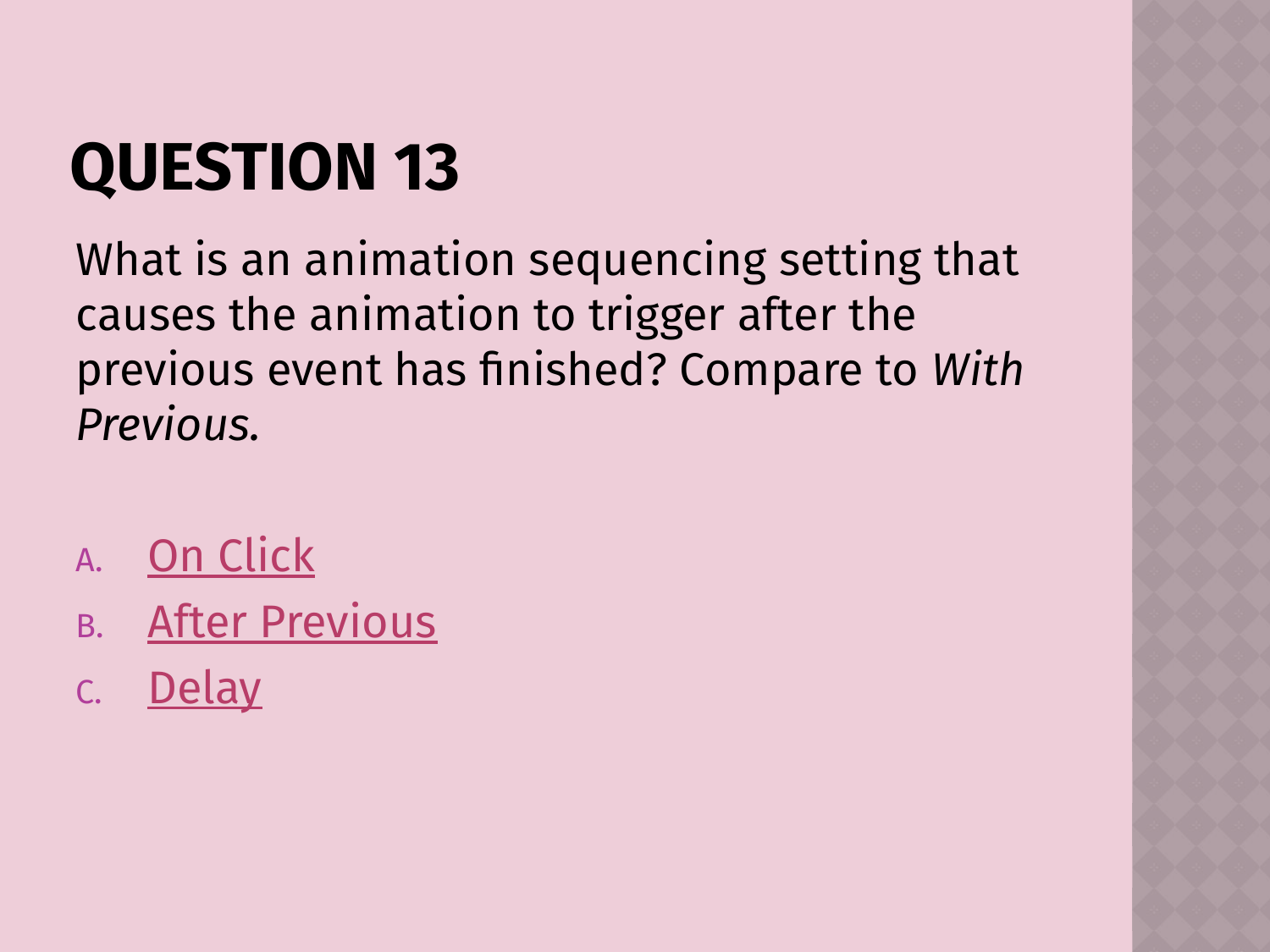

# Question 13
What is an animation sequencing setting that causes the animation to trigger after the previous event has finished? Compare to With Previous.

On Click
After Previous
Delay